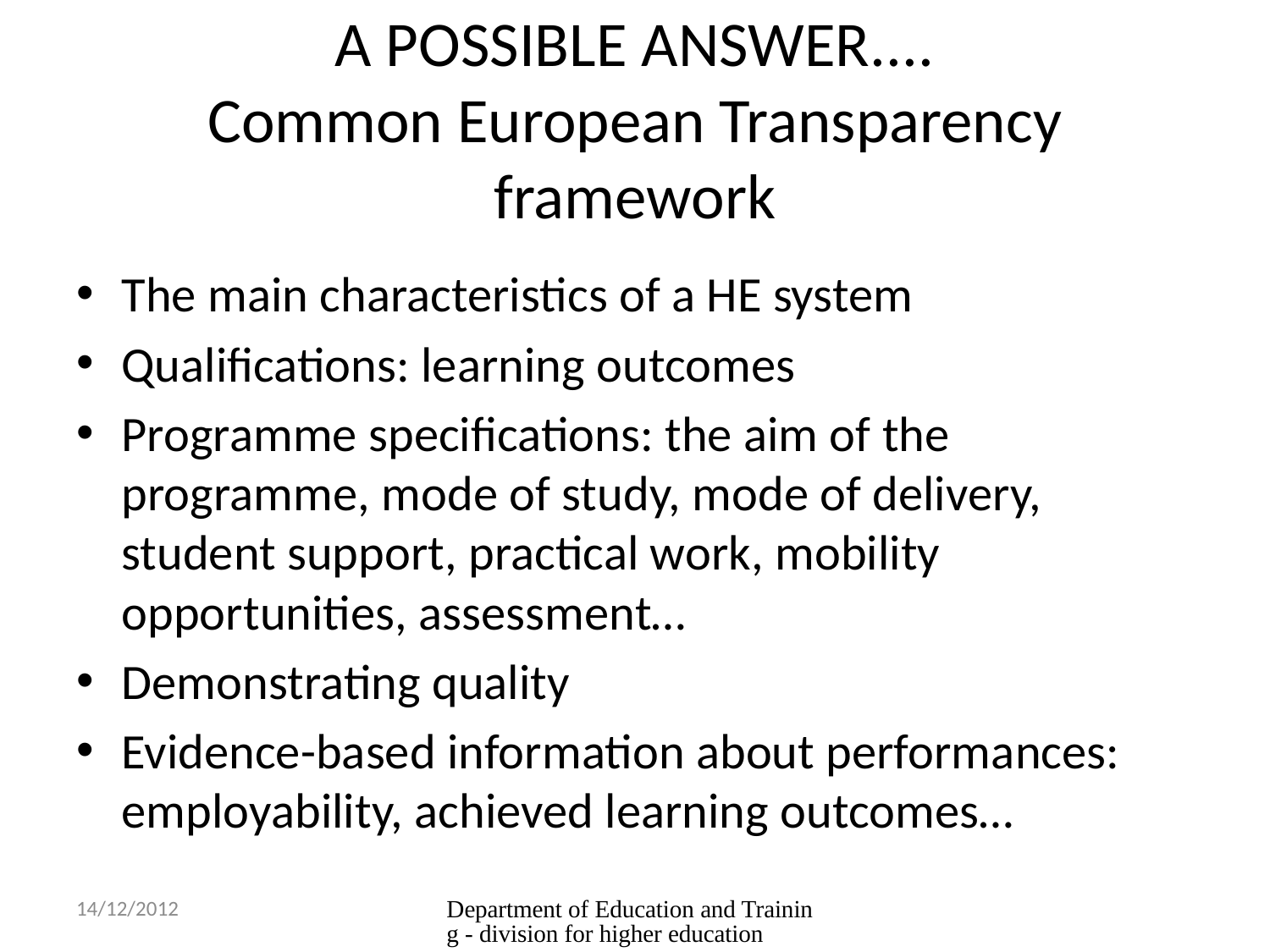

# A POSSIBLE ANSWER.... Common European Transparency framework
The main characteristics of a HE system
Qualifications: learning outcomes
Programme specifications: the aim of the programme, mode of study, mode of delivery, student support, practical work, mobility opportunities, assessment…
Demonstrating quality
Evidence-based information about performances: employability, achieved learning outcomes…
14/12/2012
Department of Education and Training - division for higher education